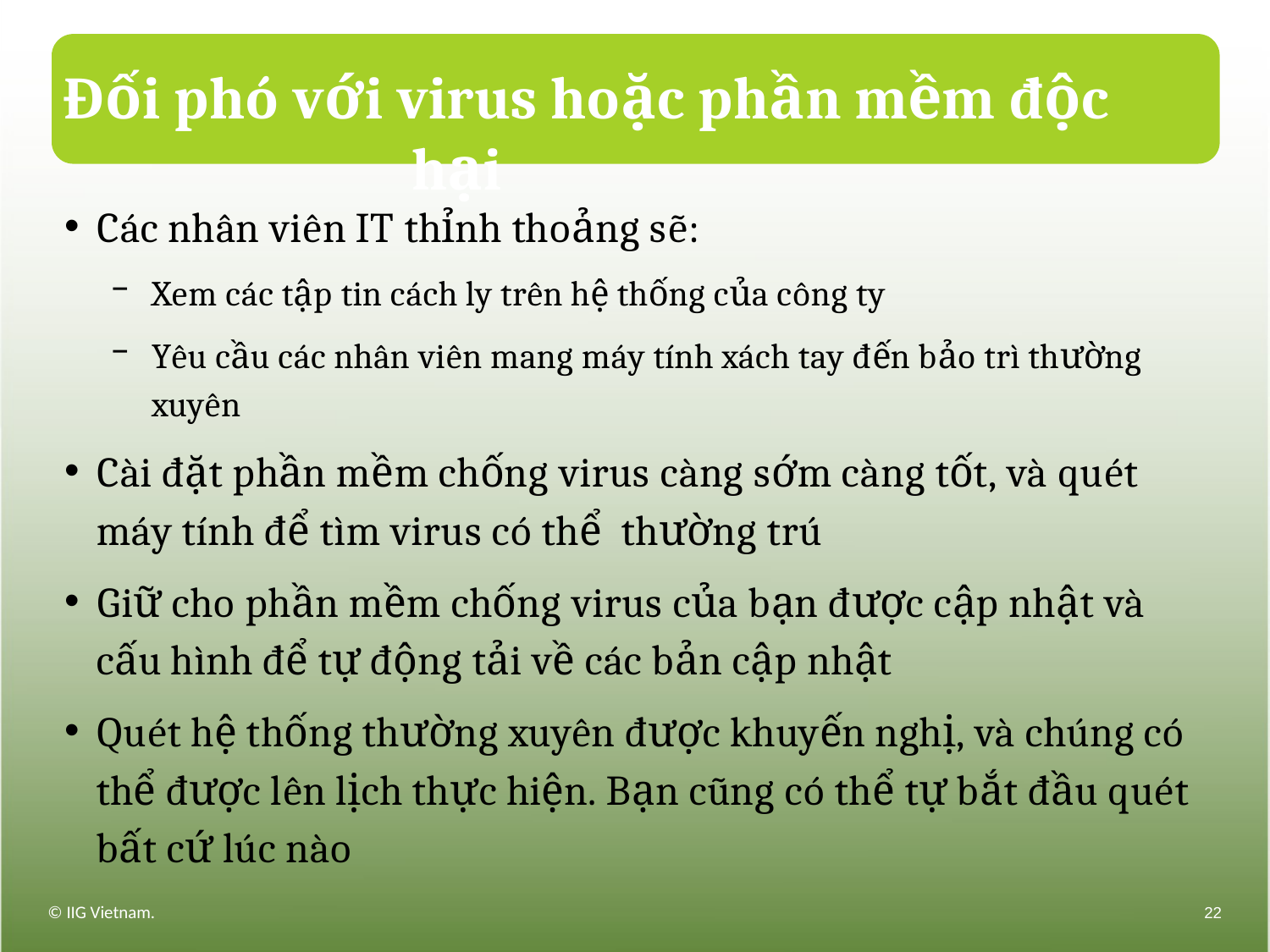

# Đối phó với virus hoặc phần mềm độc hại
Các nhân viên IT thỉnh thoảng sẽ:
Xem các tập tin cách ly trên hệ thống của công ty
Yêu cầu các nhân viên mang máy tính xách tay đến bảo trì thường xuyên
Cài đặt phần mềm chống virus càng sớm càng tốt, và quét máy tính để tìm virus có thể  thường trú
Giữ cho phần mềm chống virus của bạn được cập nhật và cấu hình để tự động tải về các bản cập nhật
Quét hệ thống thường xuyên được khuyến nghị, và chúng có thể được lên lịch thực hiện. Bạn cũng có thể tự bắt đầu quét bất cứ lúc nào
© IIG Vietnam.
22